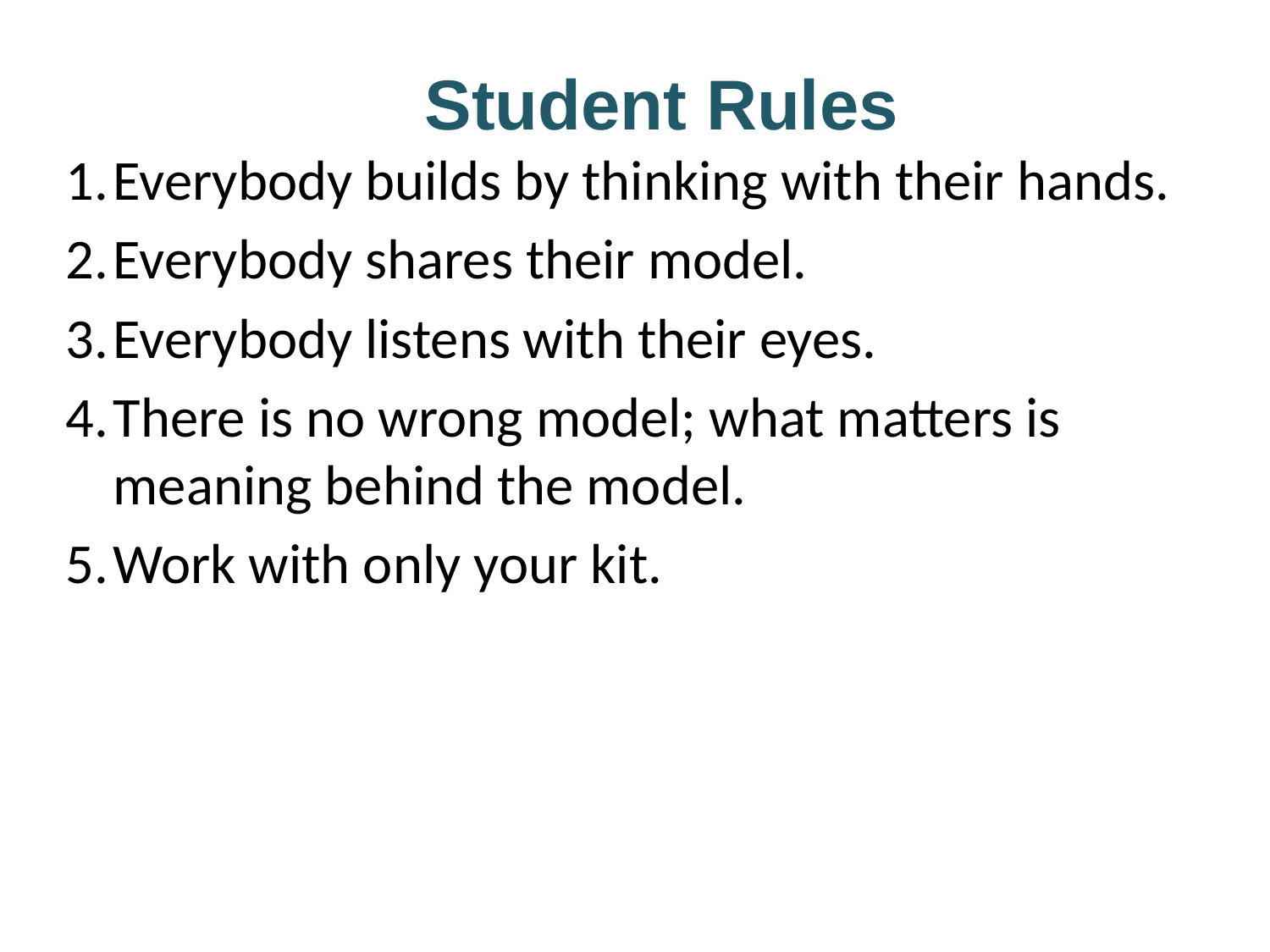

# Student Rules
Everybody builds by thinking with their hands.
Everybody shares their model.
Everybody listens with their eyes.
There is no wrong model; what matters is meaning behind the model.
Work with only your kit.